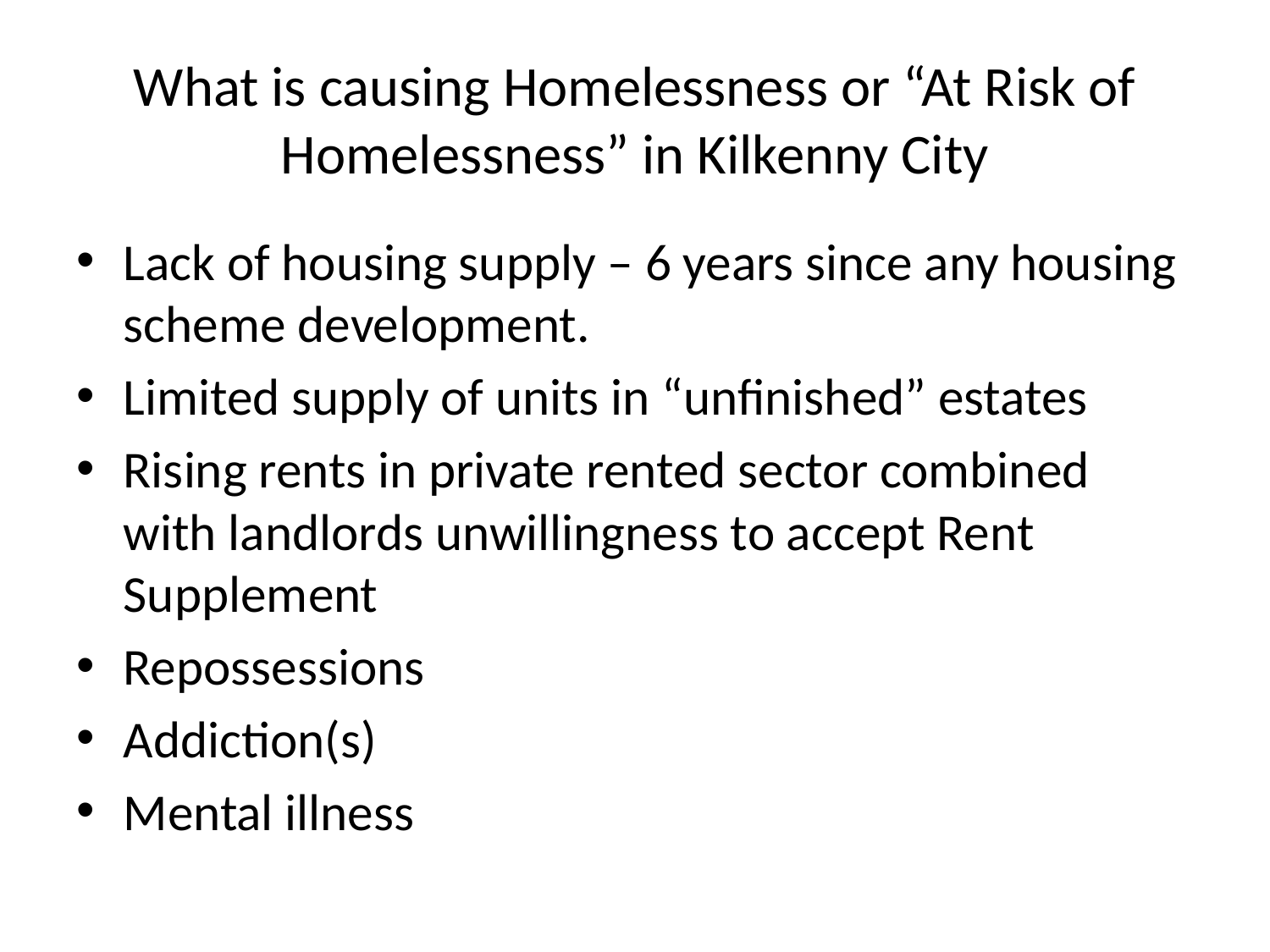

# What is causing Homelessness or “At Risk of Homelessness” in Kilkenny City
Lack of housing supply – 6 years since any housing scheme development.
Limited supply of units in “unfinished” estates
Rising rents in private rented sector combined with landlords unwillingness to accept Rent Supplement
Repossessions
Addiction(s)
Mental illness